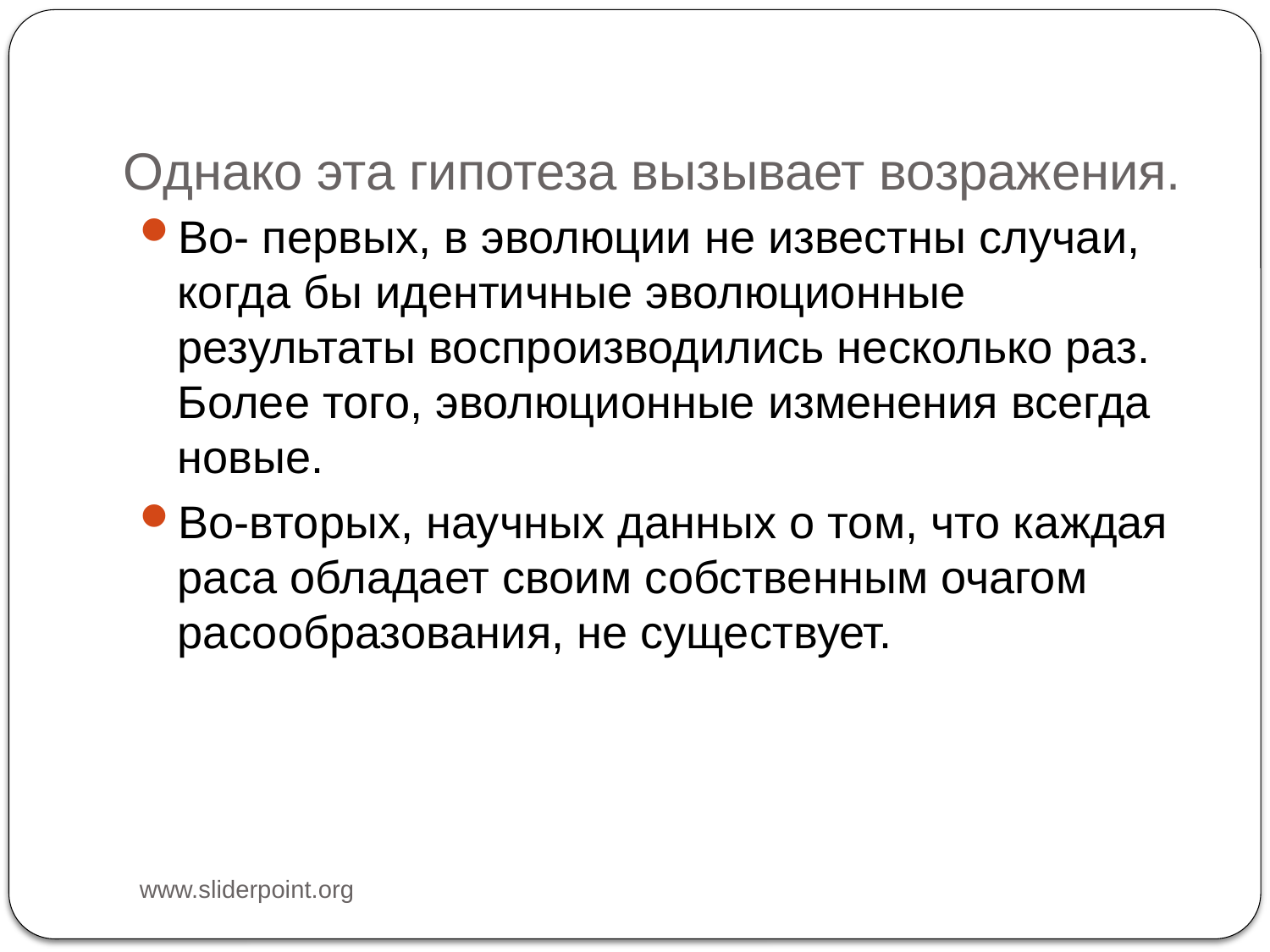

# Однако эта гипотеза вызывает возражения.
Во- первых, в эволюции не известны случаи, когда бы идентичные эволюционные результаты воспроизводились несколько раз. Более того, эволюционные изменения всегда новые.
Во-вторых, научных данных о том, что каждая раса обладает своим собственным очагом расообразования, не существует.

www.sliderpoint.org